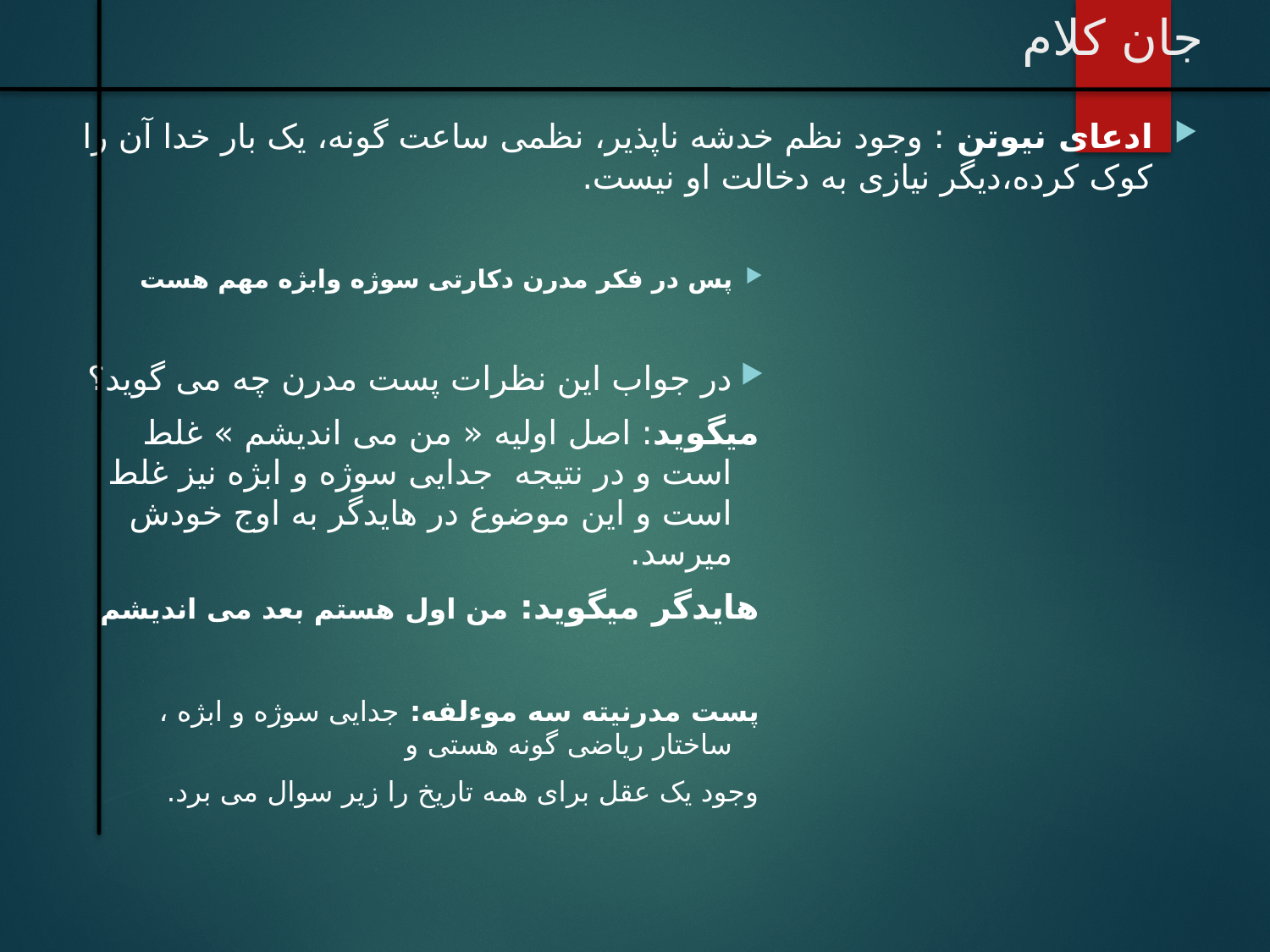

# جان کلام
ادعای نیوتن : وجود نظم خدشه ناپذیر، نظمی ساعت گونه، یک بار خدا آن را کوک کرده،دیگر نیازی به دخالت او نیست.

پس در فکر مدرن دکارتی سوژه وابژه مهم هست

در جواب این نظرات پست مدرن چه می گوید؟
میگوید: اصل اولیه « من می اندیشم » غلط است و در نتیجه  جدایی سوژه و ابژه نیز غلط است و این موضوع در هایدگر به اوج خودش میرسد.
هایدگر میگوید: من اول هستم بعد می اندیشم

پست مدرنیته سه موءلفه: جدایی سوژه و ابژه ، ساختار ریاضی گونه هستی و
وجود یک عقل برای همه تاریخ را زیر سوال می برد.